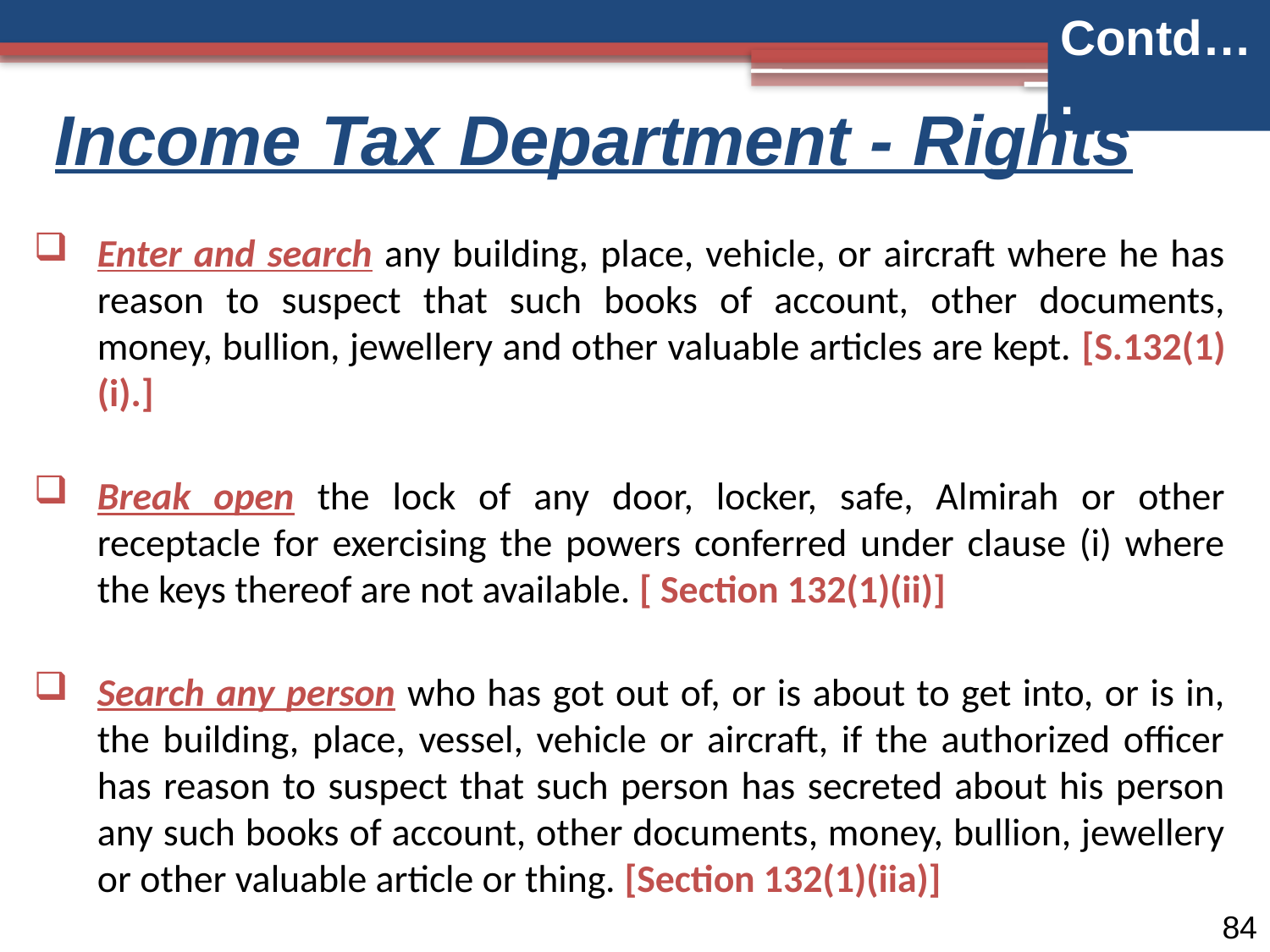

Contd….
# Income Tax Department - Rights
Enter and search any building, place, vehicle, or aircraft where he has reason to suspect that such books of account, other documents, money, bullion, jewellery and other valuable articles are kept. [S.132(1)(i).]

Break open the lock of any door, locker, safe, Almirah or other receptacle for exercising the powers conferred under clause (i) where the keys thereof are not available. [ Section 132(1)(ii)]

Search any person who has got out of, or is about to get into, or is in, the building, place, vessel, vehicle or aircraft, if the authorized officer has reason to suspect that such person has secreted about his person any such books of account, other documents, money, bullion, jewellery or other valuable article or thing. [Section 132(1)(iia)]
84